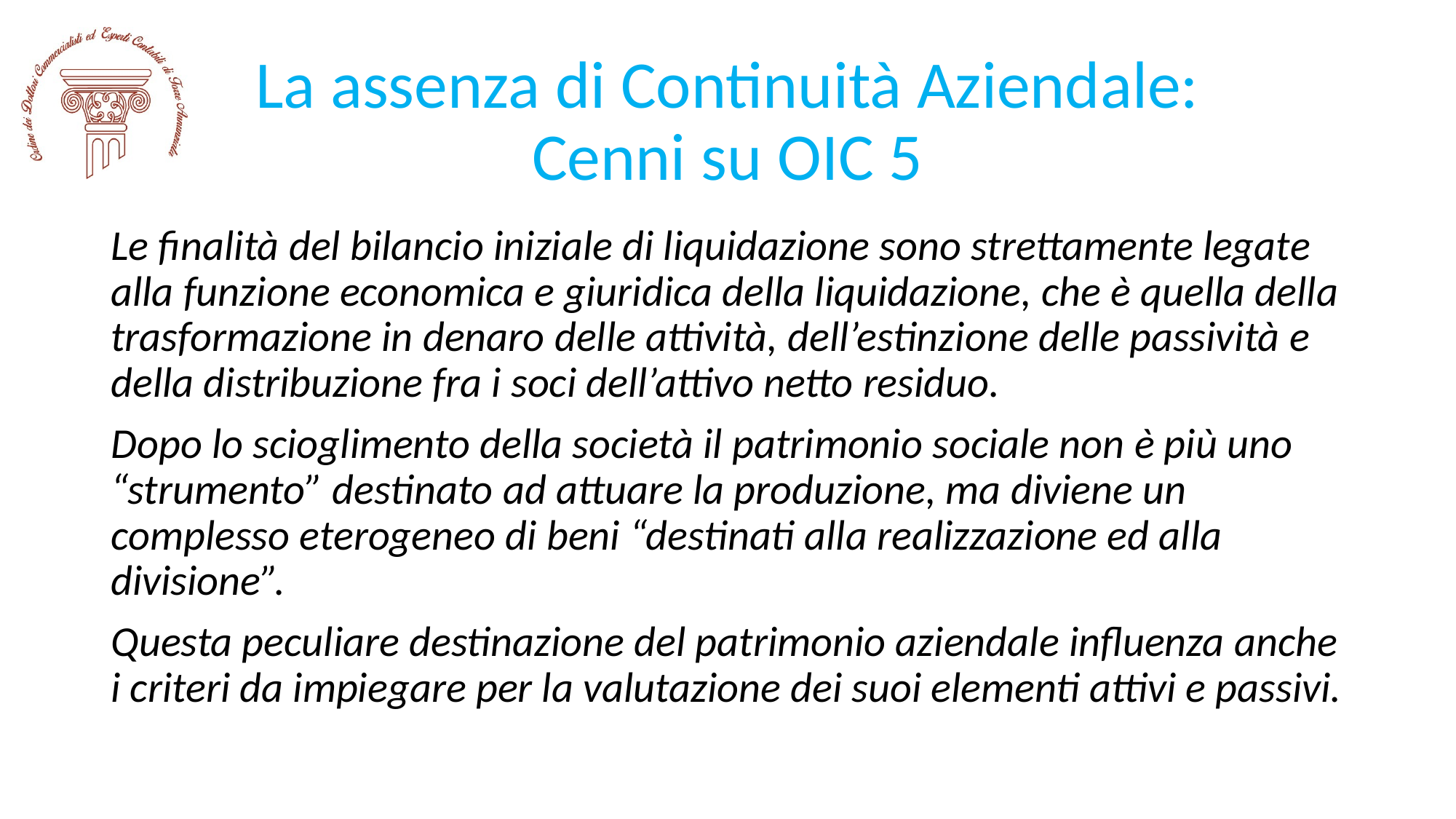

# La assenza di Continuità Aziendale: Cenni su OIC 5
Le finalità del bilancio iniziale di liquidazione sono strettamente legate alla funzione economica e giuridica della liquidazione, che è quella della trasformazione in denaro delle attività, dell’estinzione delle passività e della distribuzione fra i soci dell’attivo netto residuo.
Dopo lo scioglimento della società il patrimonio sociale non è più uno “strumento” destinato ad attuare la produzione, ma diviene un complesso eterogeneo di beni “destinati alla realizzazione ed alla divisione”.
Questa peculiare destinazione del patrimonio aziendale influenza anche i criteri da impiegare per la valutazione dei suoi elementi attivi e passivi.